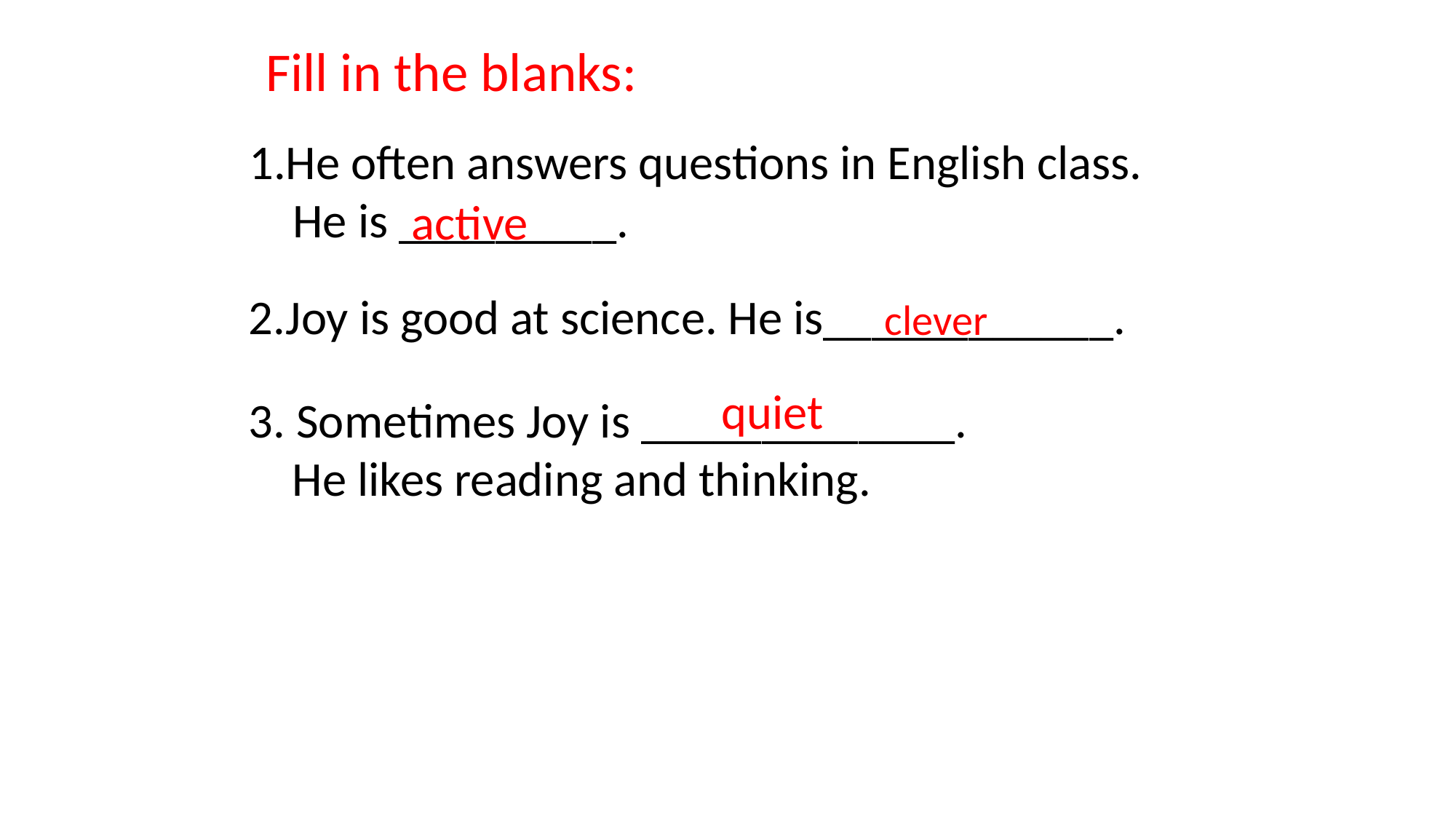

Fill in the blanks:

1.He often answers questions in English class.
    He is _________.
active
2.Joy is good at science. He is____________.
clever
quiet
3. Sometimes Joy is _____________.
    He likes reading and thinking.